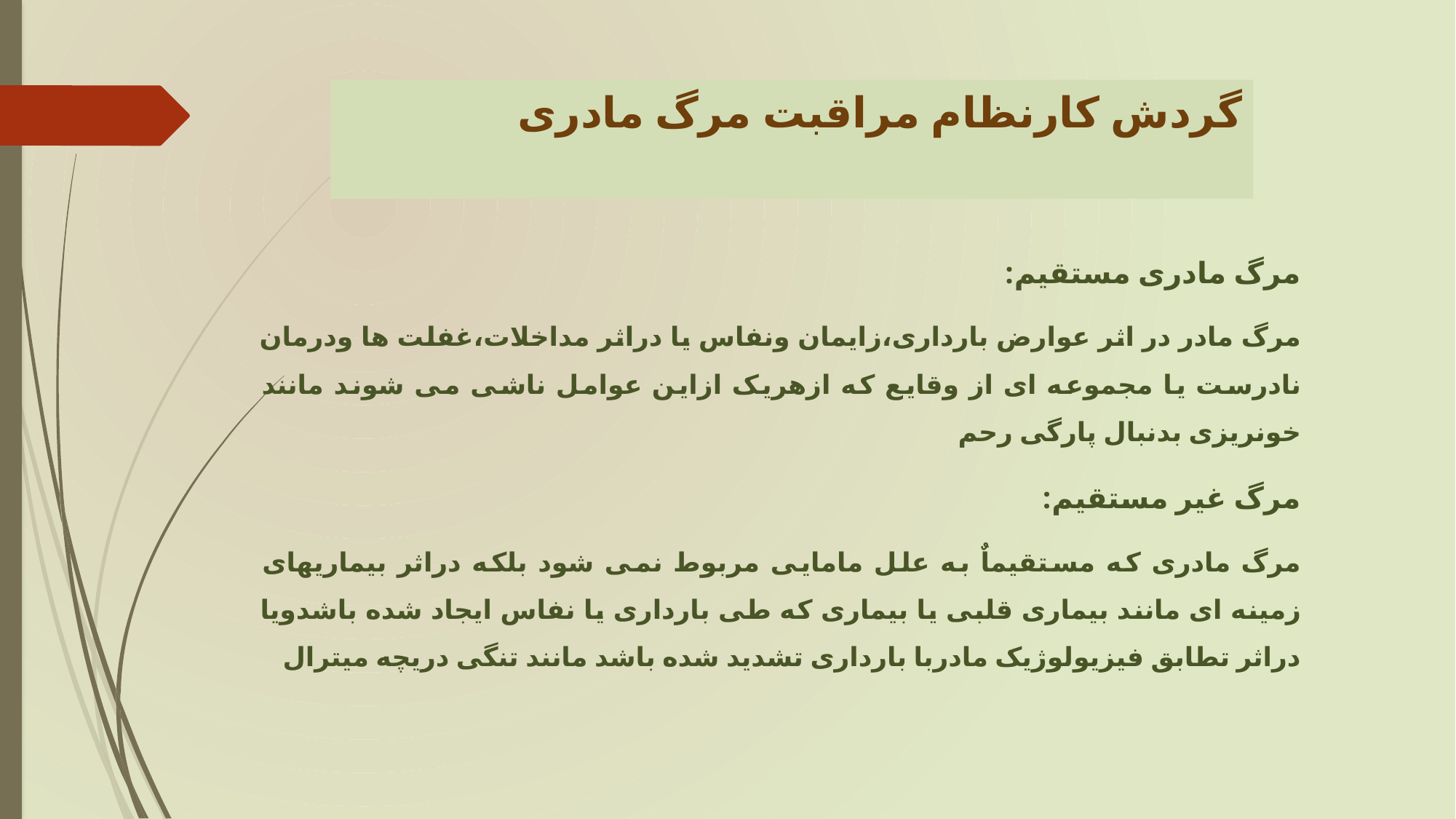

# گردش کارنظام مراقبت مرگ مادری
مرگ مادری مستقیم:
مرگ مادر در اثر عوارض بارداری،زایمان ونفاس یا دراثر مداخلات،غفلت ها ودرمان نادرست یا مجموعه ای از وقایع که ازهریک ازاین عوامل ناشی می شوند مانند خونریزی بدنبال پارگی رحم
مرگ غیر مستقیم:
مرگ مادری که مستقیماٌ به علل مامایی مربوط نمی شود بلکه دراثر بیماریهای زمینه ای مانند بیماری قلبی یا بیماری که طی بارداری یا نفاس ایجاد شده باشدویا دراثر تطابق فیزیولوژیک مادربا بارداری تشدید شده باشد مانند تنگی دریچه میترال